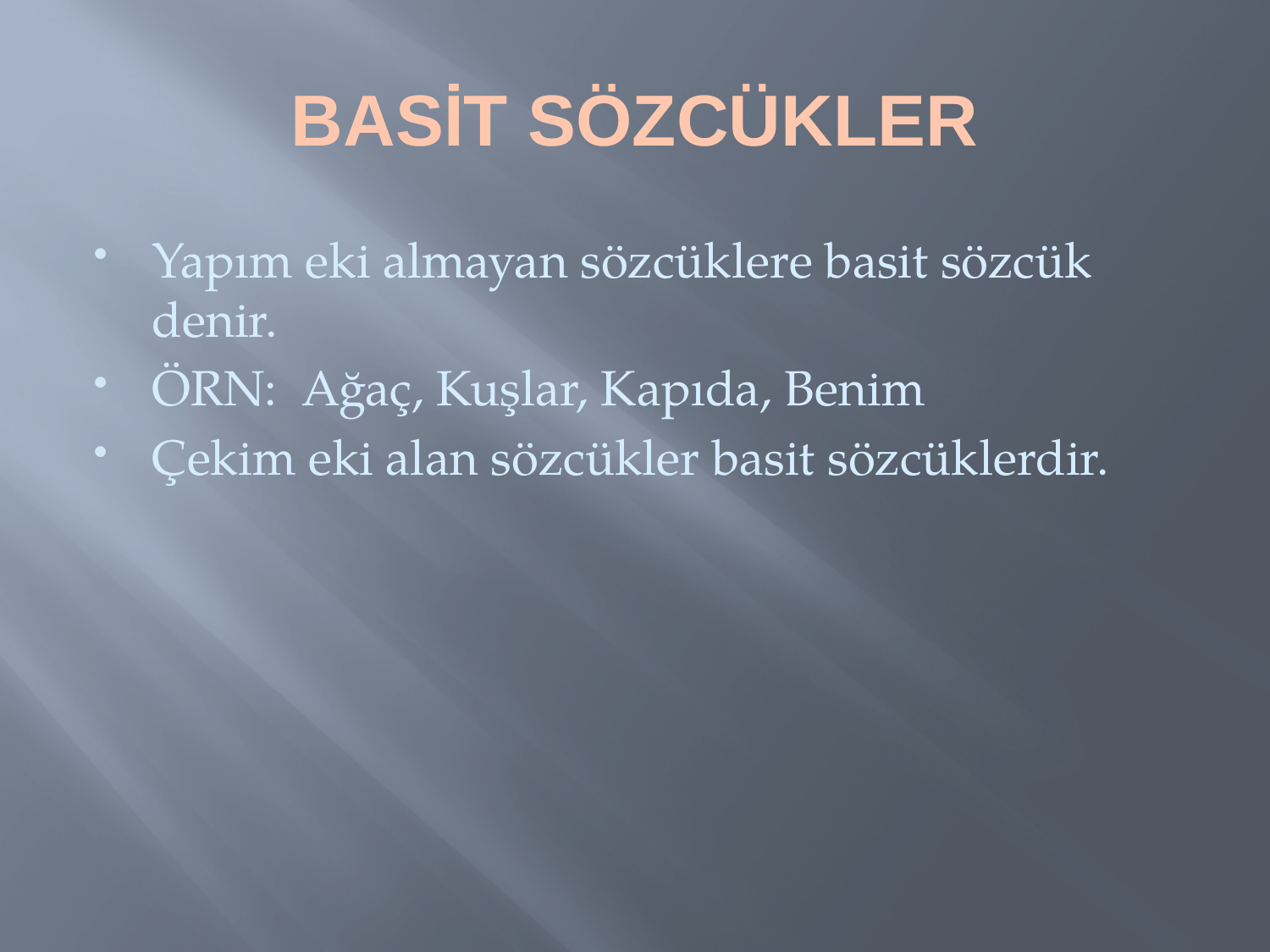

# BASİT SÖZCÜKLER
Yapım eki almayan sözcüklere basit sözcük denir.
ÖRN:  Ağaç, Kuşlar, Kapıda, Benim
Çekim eki alan sözcükler basit sözcüklerdir.